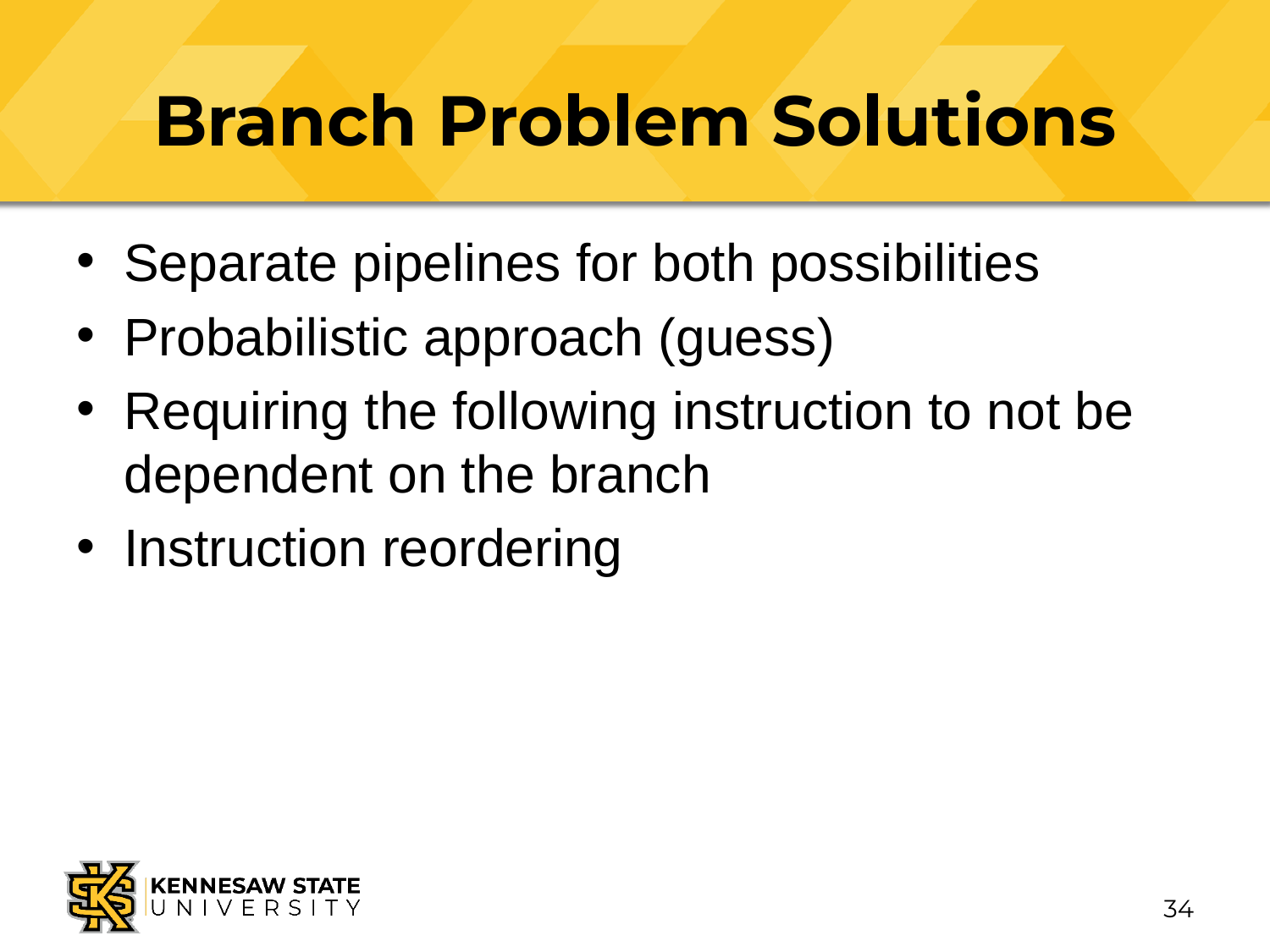

# Branch Problem Solutions
Separate pipelines for both possibilities
Probabilistic approach (guess)
Requiring the following instruction to not be dependent on the branch
Instruction reordering
34